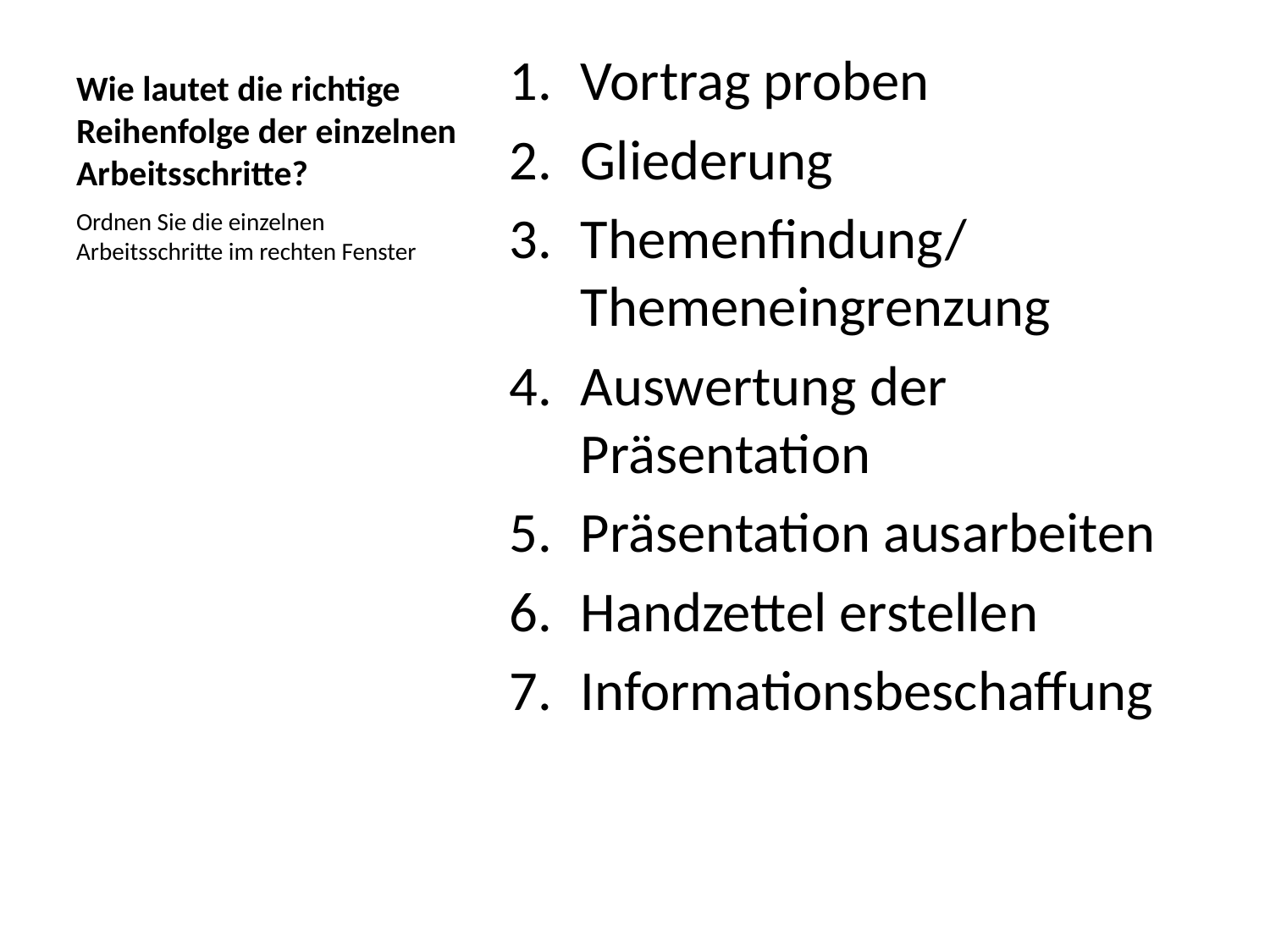

# Wie lautet die richtige Reihenfolge der einzelnen Arbeitsschritte?
Vortrag proben
Gliederung
Themenfindung/ Themeneingrenzung
Auswertung der Präsentation
Präsentation ausarbeiten
Handzettel erstellen
Informationsbeschaffung

Ordnen Sie die einzelnen Arbeitsschritte im rechten Fenster